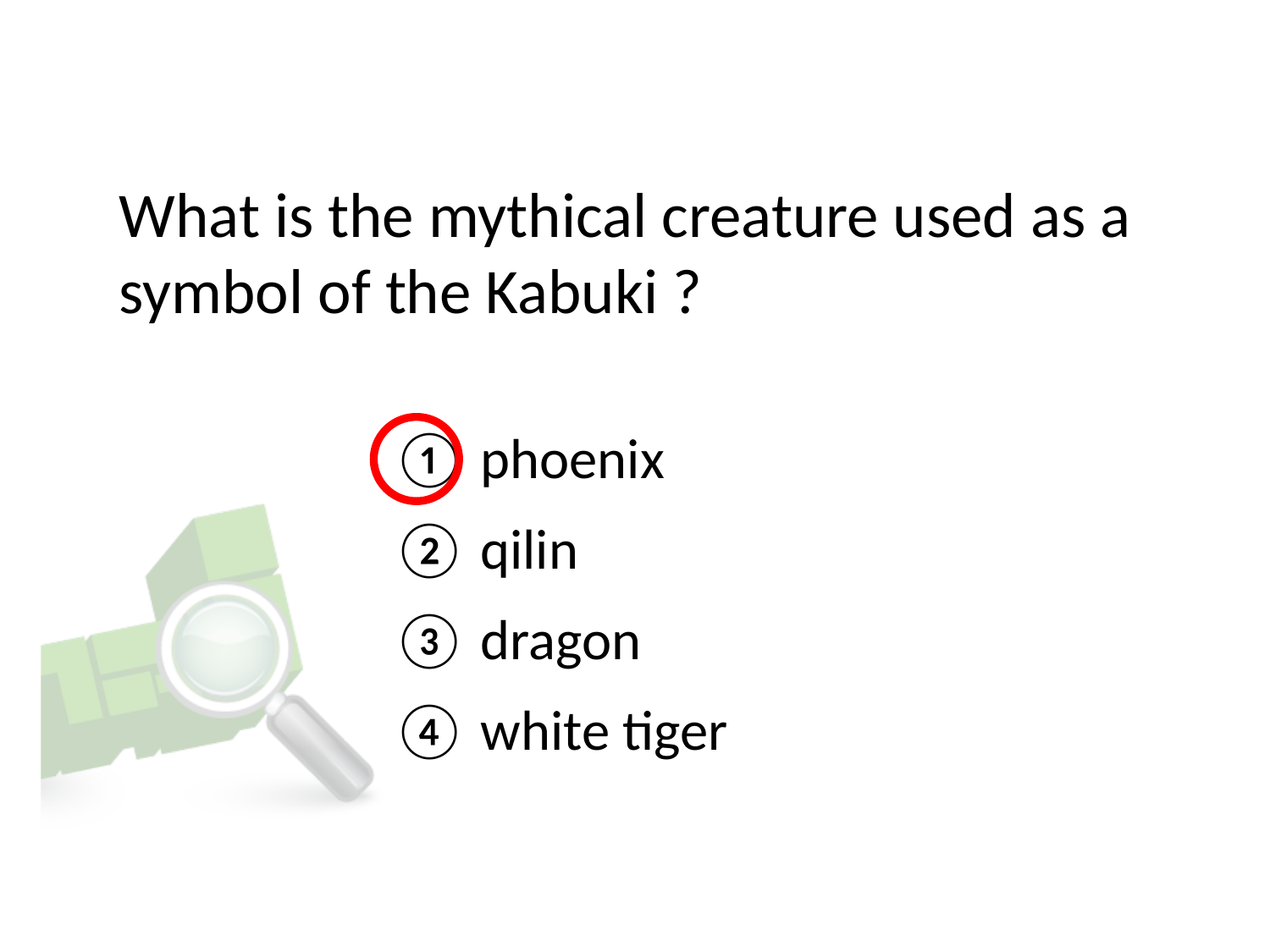

# What is the mythical creature used as a symbol of the Kabuki ?
① phoenix
② qilin
③ dragon
④ white tiger